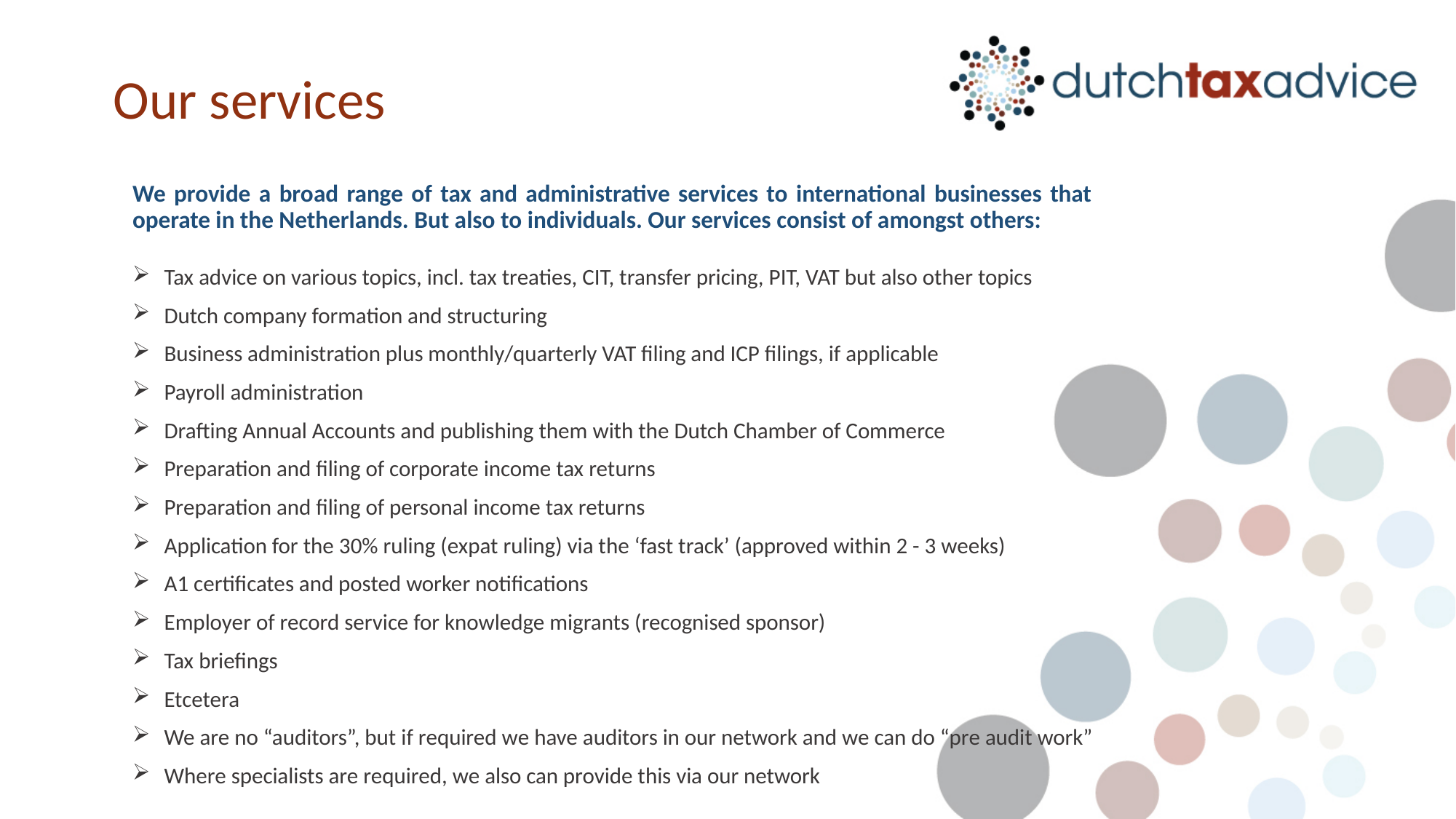

# Our services
We provide a broad range of tax and administrative services to international businesses that operate in the Netherlands. But also to individuals. Our services consist of amongst others:

Tax advice on various topics, incl. tax treaties, CIT, transfer pricing, PIT, VAT but also other topics
Dutch company formation and structuring
Business administration plus monthly/quarterly VAT filing and ICP filings, if applicable
Payroll administration
Drafting Annual Accounts and publishing them with the Dutch Chamber of Commerce
Preparation and filing of corporate income tax returns
Preparation and filing of personal income tax returns
Application for the 30% ruling (expat ruling) via the ‘fast track’ (approved within 2 - 3 weeks)
A1 certificates and posted worker notifications
Employer of record service for knowledge migrants (recognised sponsor)
Tax briefings
Etcetera
We are no “auditors”, but if required we have auditors in our network and we can do “pre audit work”
Where specialists are required, we also can provide this via our network